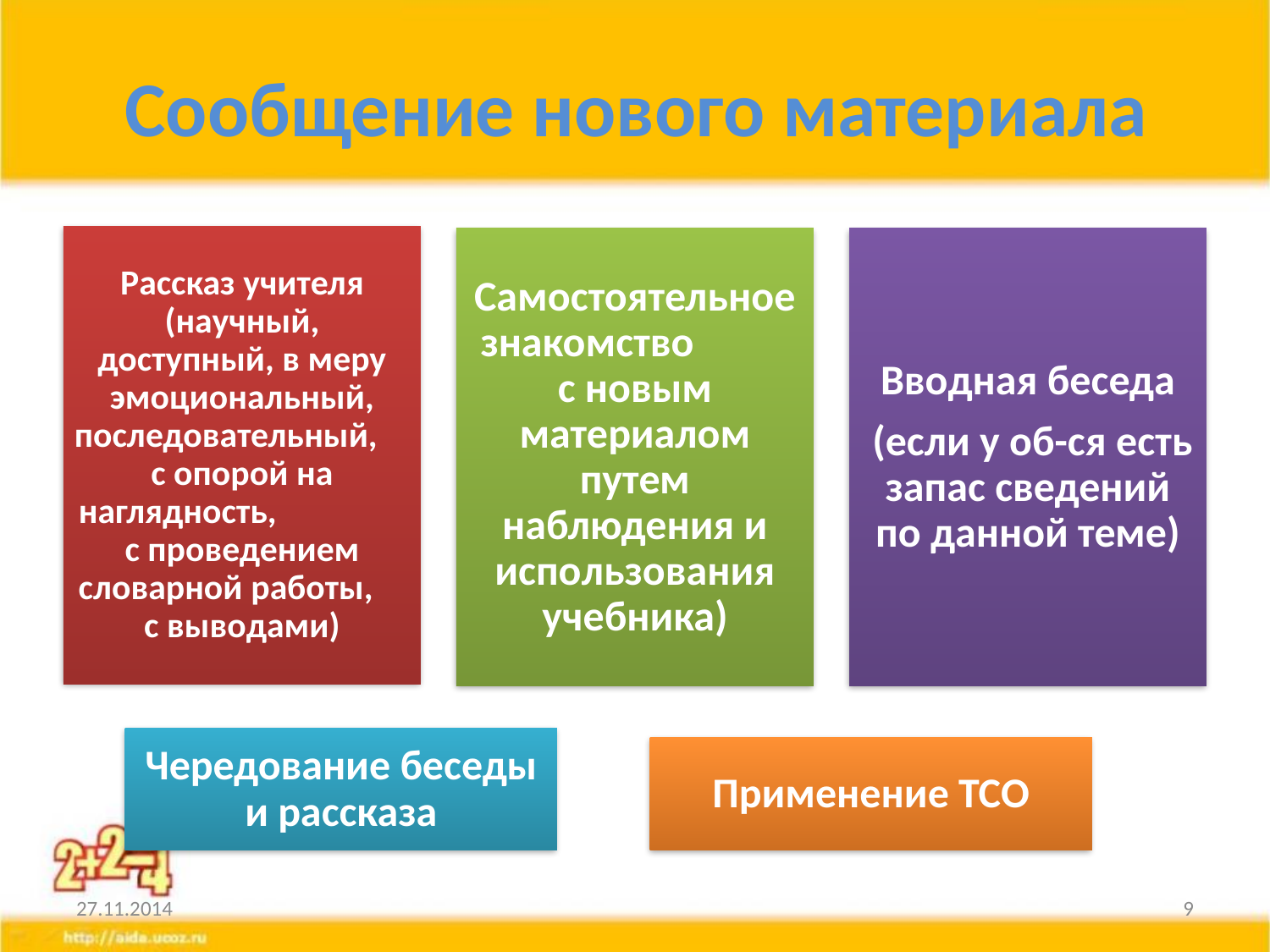

# Сообщение нового материала
Рассказ учителя (научный, доступный, в меру эмоциональный, последовательный,     с опорой на наглядность,                 с проведением словарной работы,     с выводами)
Самостоятельное знакомство           с новым материалом путем наблюдения и использования учебника)
Вводная беседа
 (если у об-ся есть запас сведений по данной теме)
Чередование беседы и рассказа
Применение ТСО
27.11.2014
9